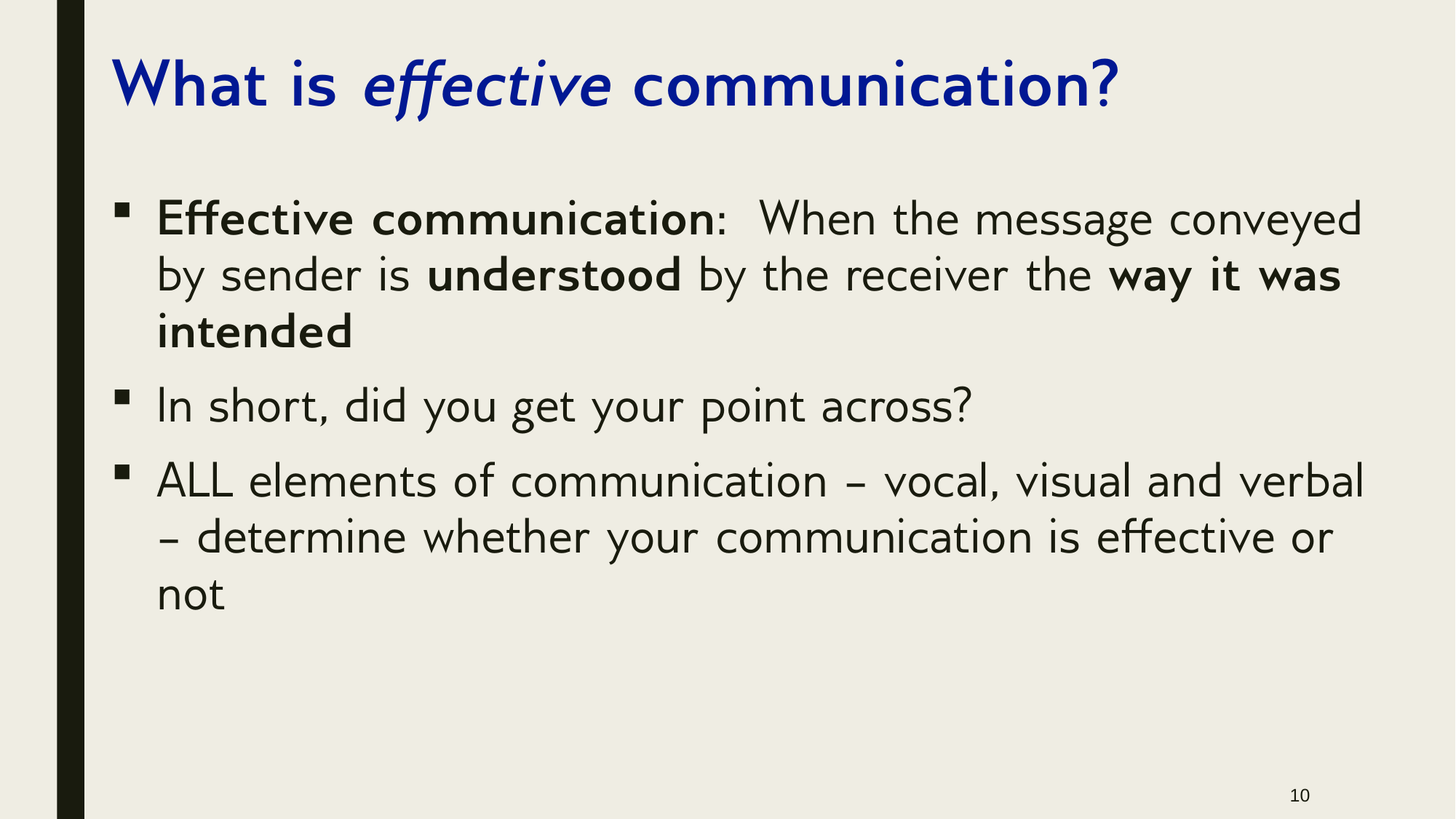

# What is effective communication?
Effective communication:  When the message conveyed by sender is understood by the receiver the way it was intended
In short, did you get your point across?
ALL elements of communication – vocal, visual and verbal – determine whether your communication is effective or not

10